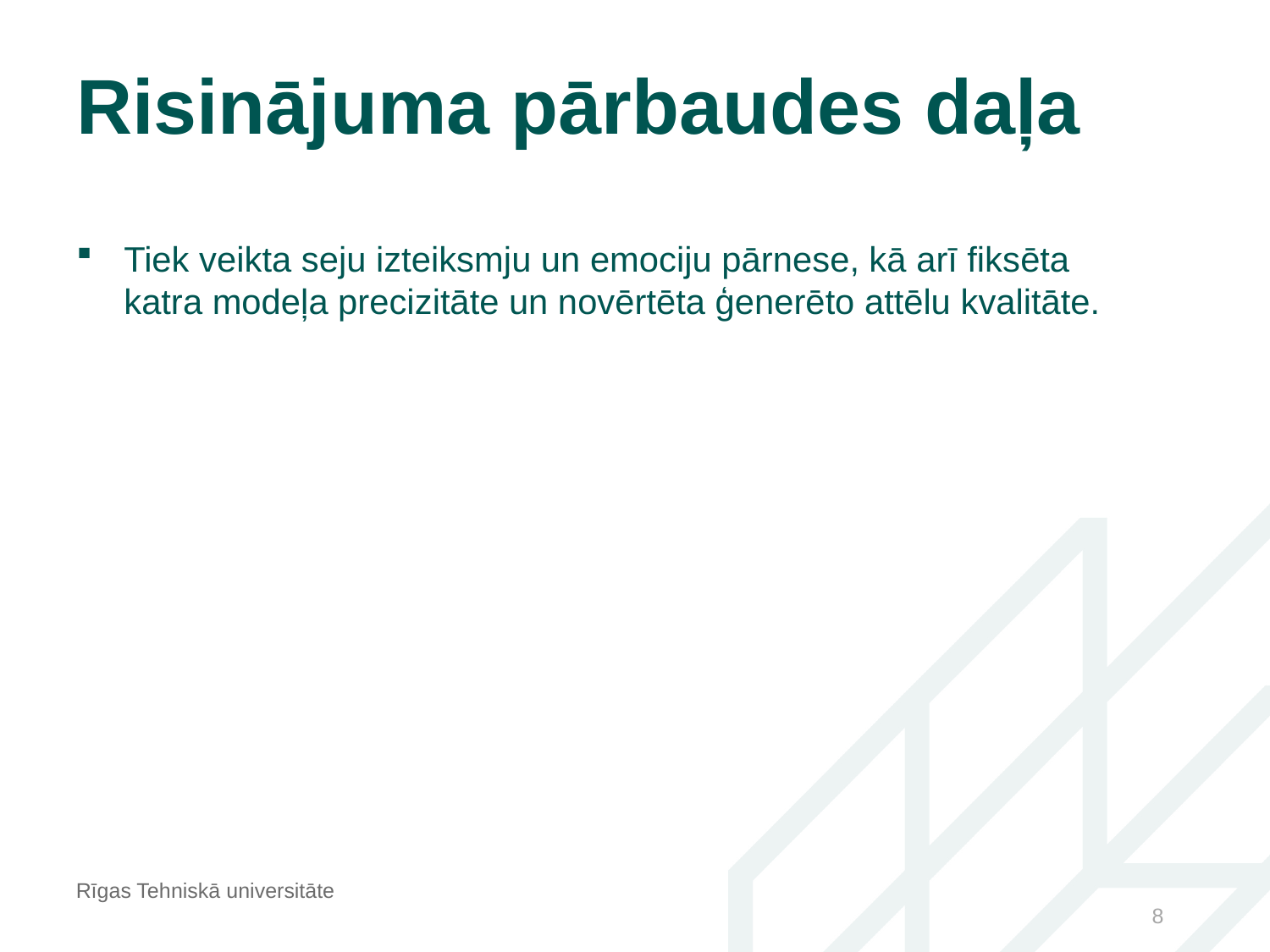

# Risinājuma pārbaudes daļa
Tiek veikta seju izteiksmju un emociju pārnese, kā arī fiksēta katra modeļa precizitāte un novērtēta ģenerēto attēlu kvalitāte.
Rīgas Tehniskā universitāte